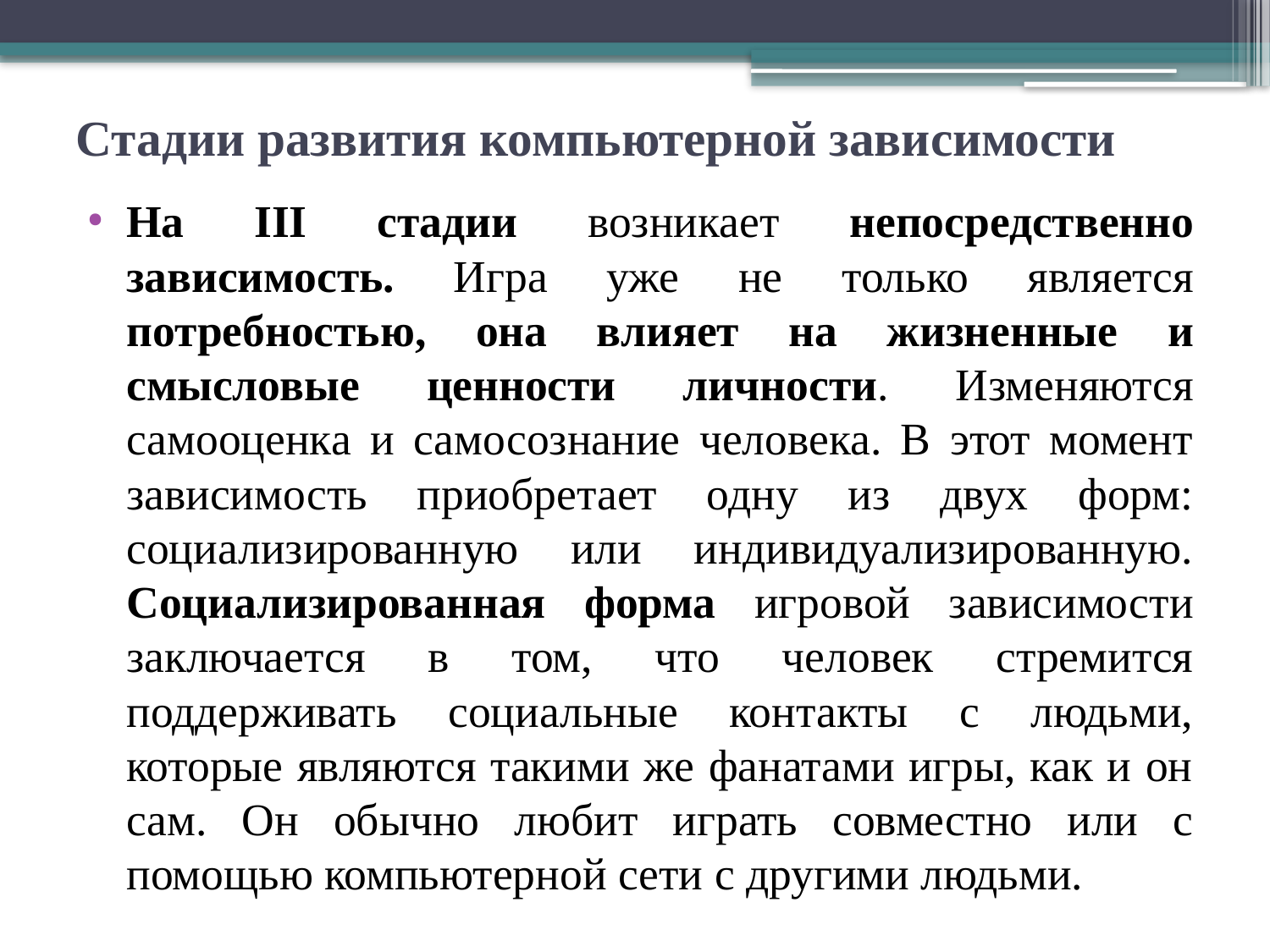

# Стадии развития компьютерной зависимости
На III стадии возникает непосредственно зависимость. Игра уже не только является потребностью, она влияет на жизненные и смысловые ценности личности. Изменяются самооценка и самосознание человека. В этот момент зависимость приобретает одну из двух форм: социализированную или индивидуализированную. Социализированная форма игровой зависимости заключается в том, что человек стремится поддерживать социальные контакты с людьми, которые являются такими же фанатами игры, как и он сам. Он обычно любит играть совместно или с помощью компьютерной сети с другими людьми.